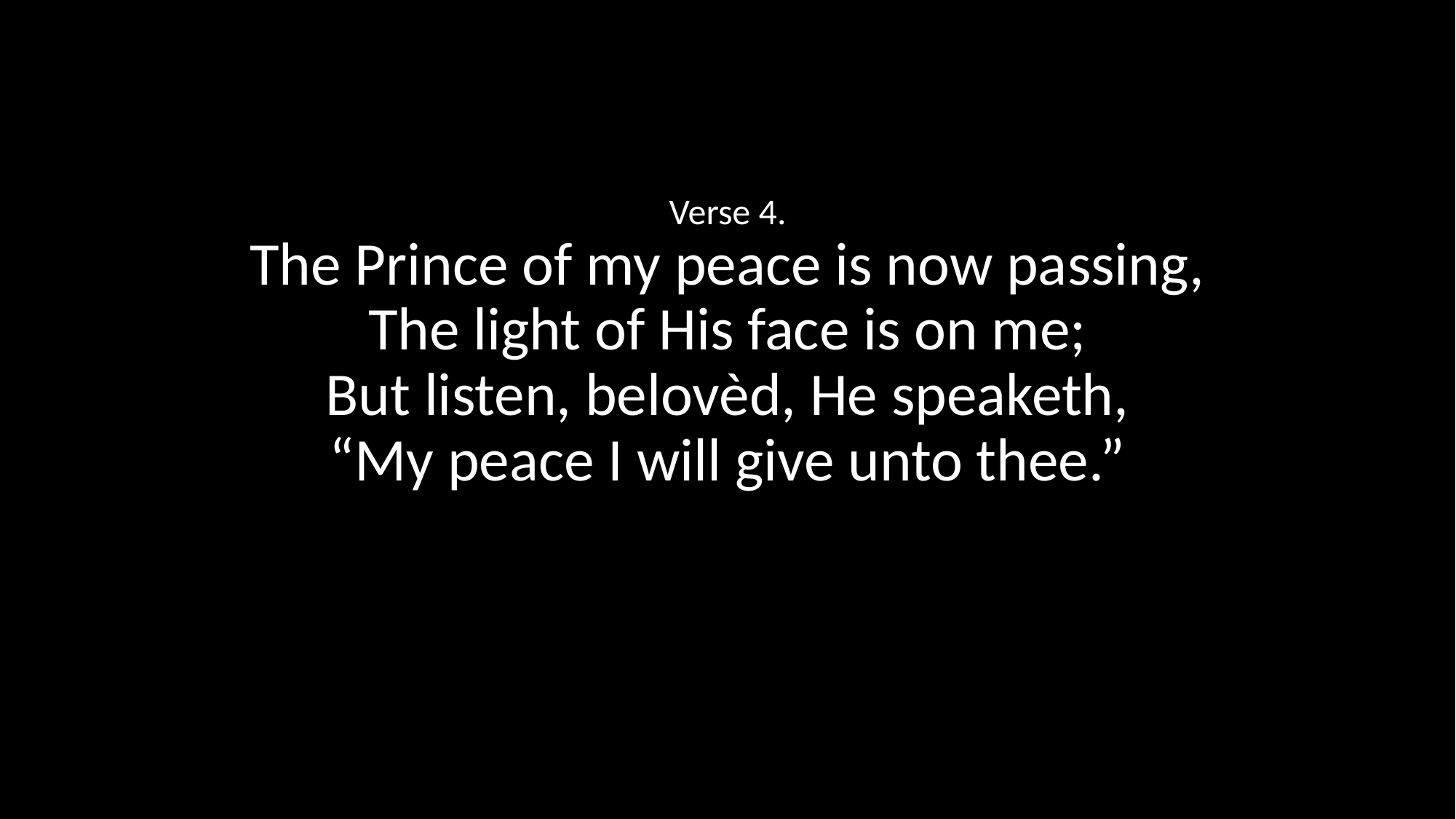

Verse 4.
The Prince of my peace is now passing,
The light of His face is on me;
But listen, belovèd, He speaketh,
“My peace I will give unto thee.”